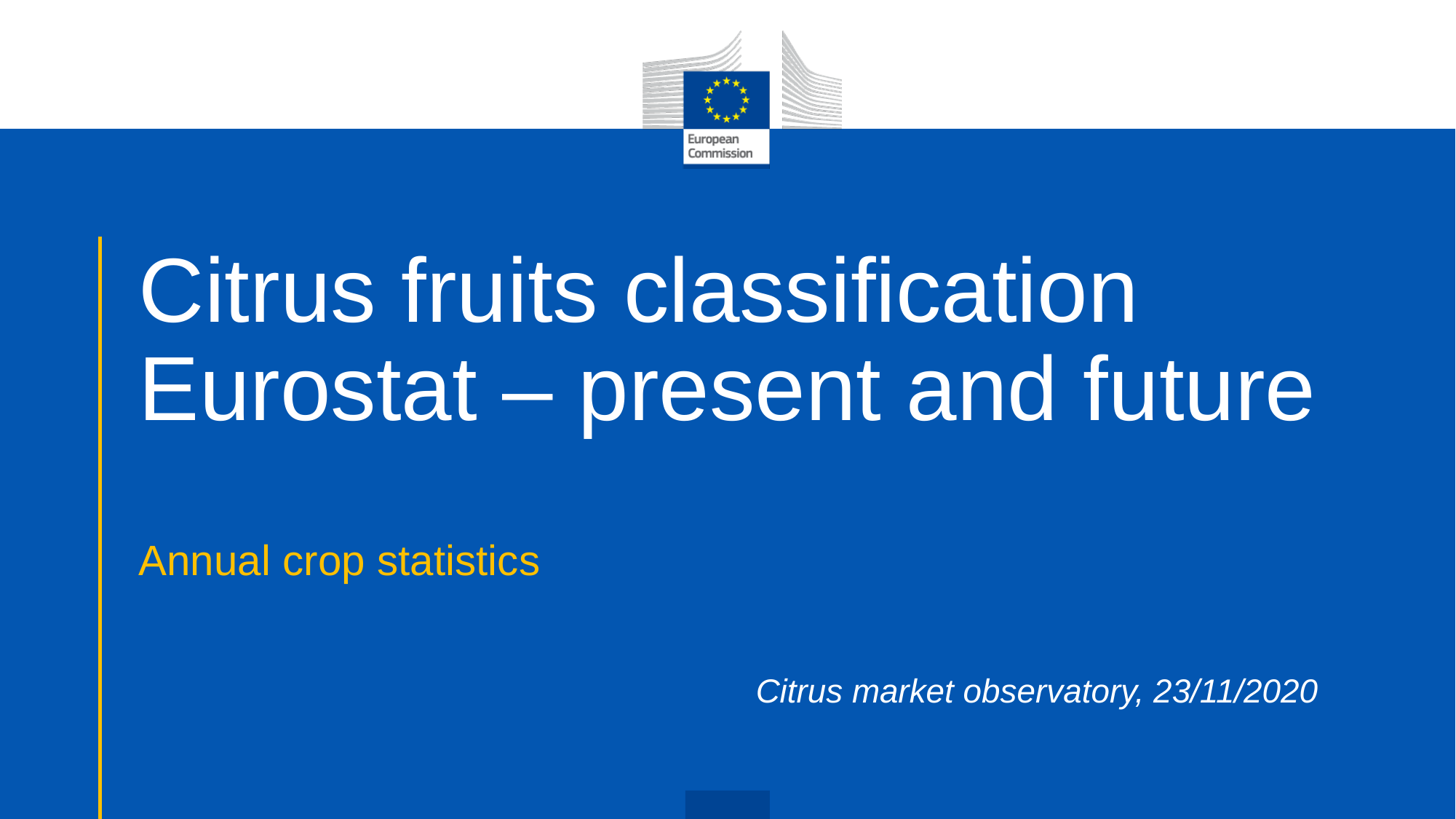

# Citrus fruits classification Eurostat – present and future
Annual crop statistics
Citrus market observatory, 23/11/2020